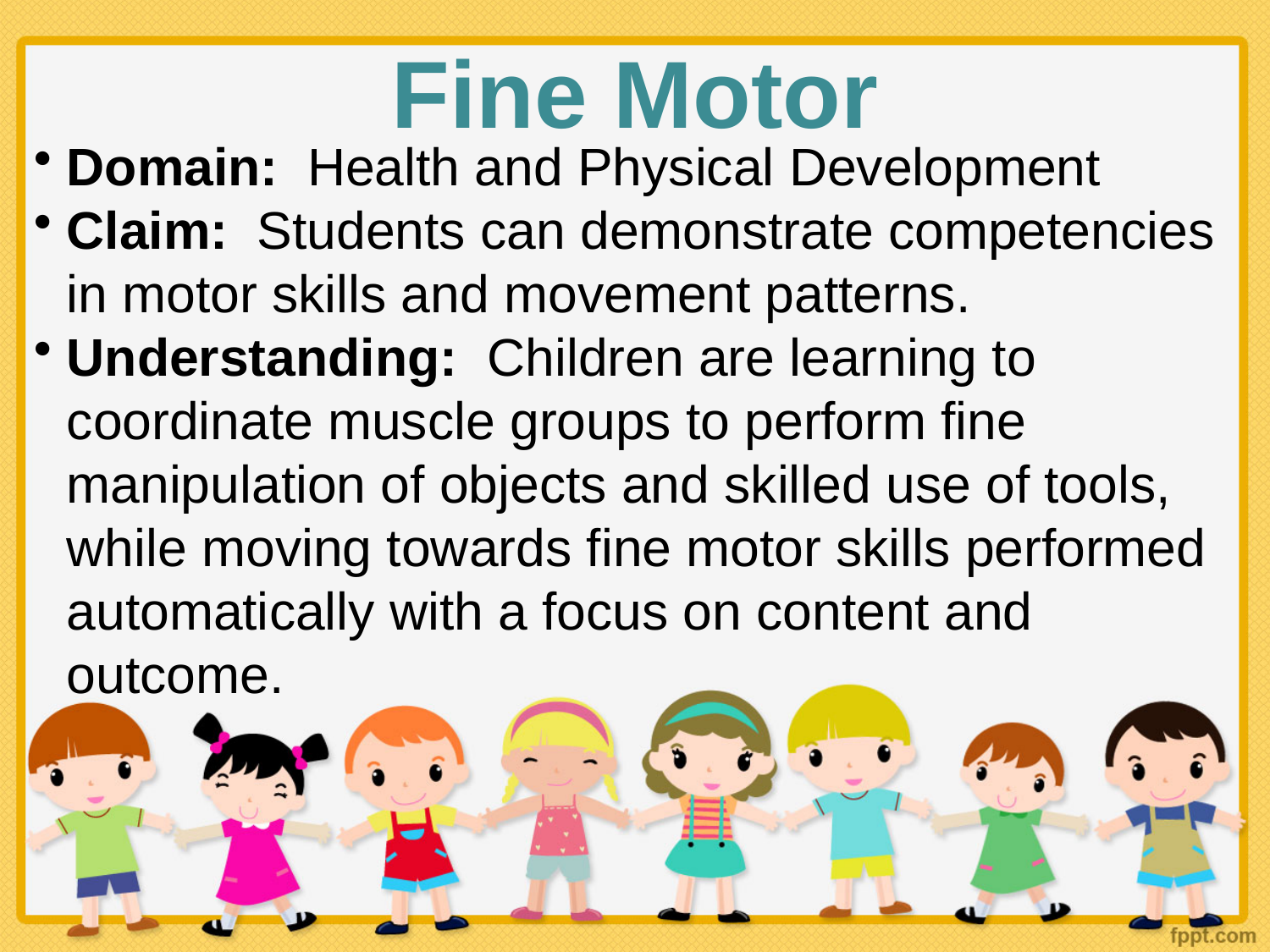

# Fine Motor
Domain:  Health and Physical Development
Claim:  Students can demonstrate competencies in motor skills and movement patterns.
Understanding:  Children are learning to coordinate muscle groups to perform fine manipulation of objects and skilled use of tools, while moving towards fine motor skills performed automatically with a focus on content and outcome.